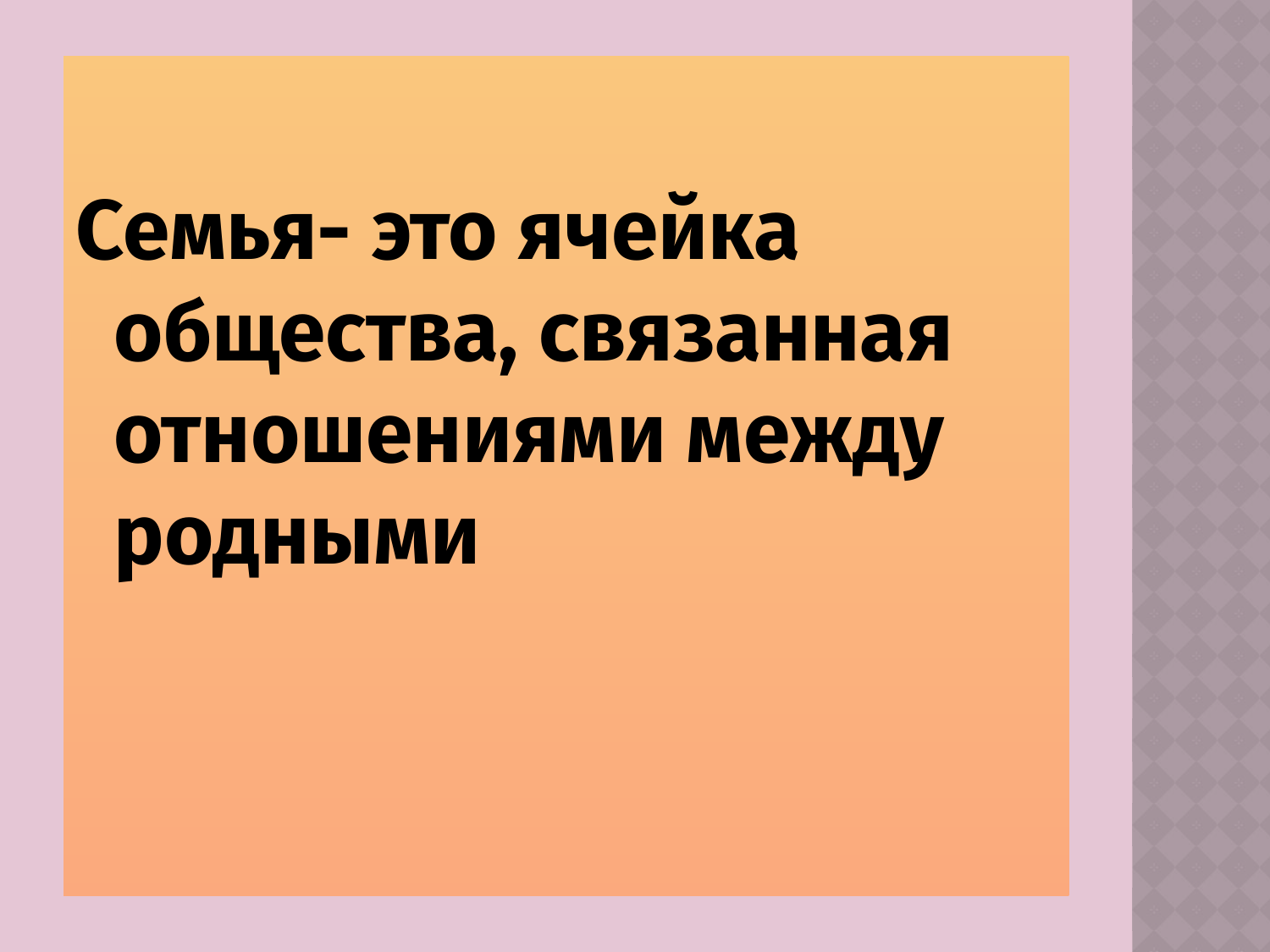

Семья- это ячейка общества, связанная отношениями между родными